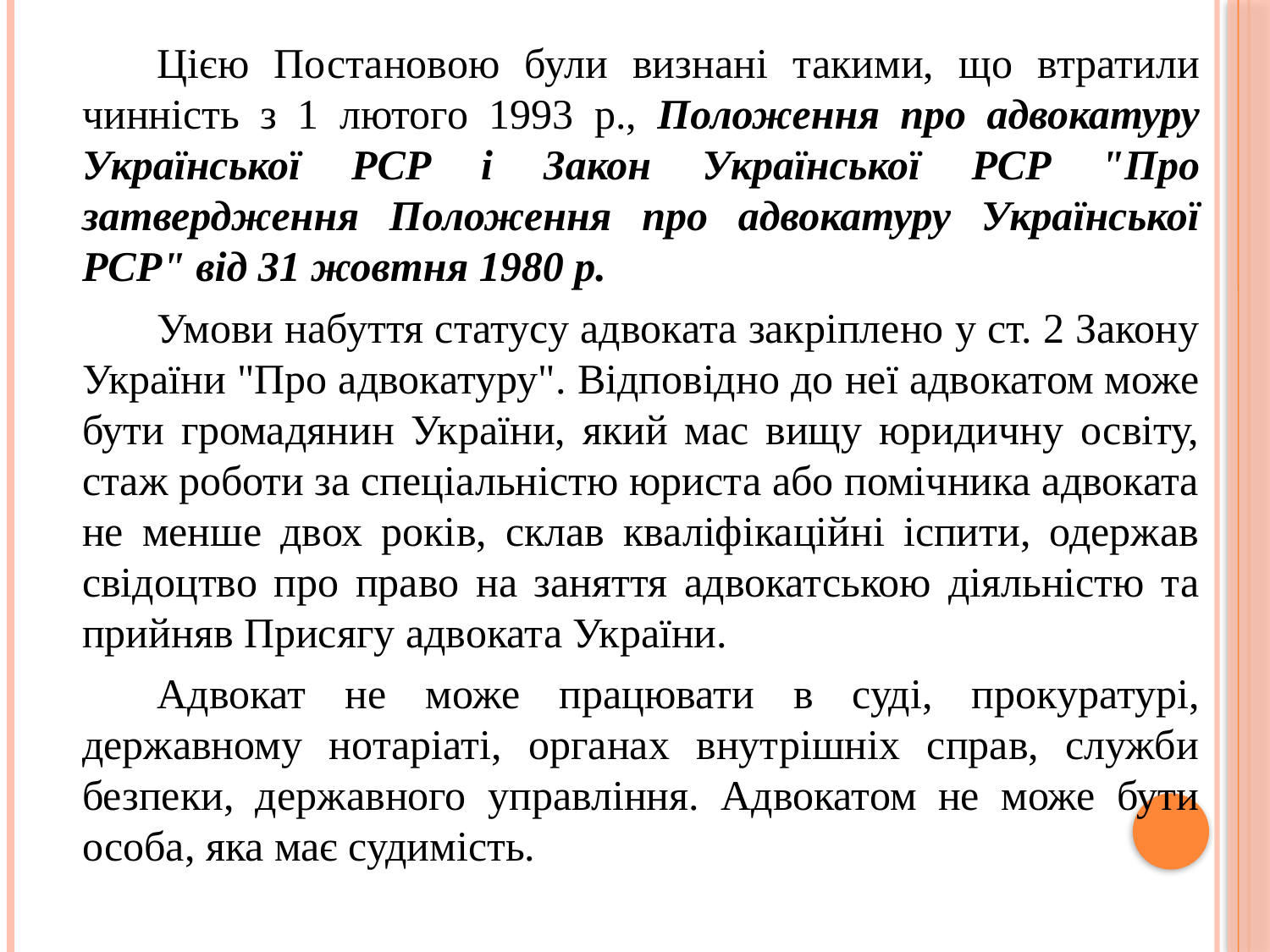

Цією Постановою були визнані такими, що втратили чинність з 1 лютого 1993 p., Положення про адвокатуру Української PCP і Закон Української PCP "Про затвердження Положення про адвокатуру Української PCP" від 31 жовтня 1980 р.
Умови набуття статусу адвоката закріплено у ст. 2 Закону України "Про адвокатуру". Відповідно до неї адвокатом може бути громадянин України, який мас вищу юридичну освіту, стаж роботи за спеціальністю юриста або помічника адвоката не менше двох років, склав кваліфікаційні іспити, одержав свідоцтво про право на заняття адвокатською діяльністю та прийняв Присягу адвоката України.
Адвокат не може працювати в суді, прокуратурі, державному нотаріаті, органах внутрішніх справ, служби безпеки, державного управління. Адвокатом не може бути особа, яка має судимість.